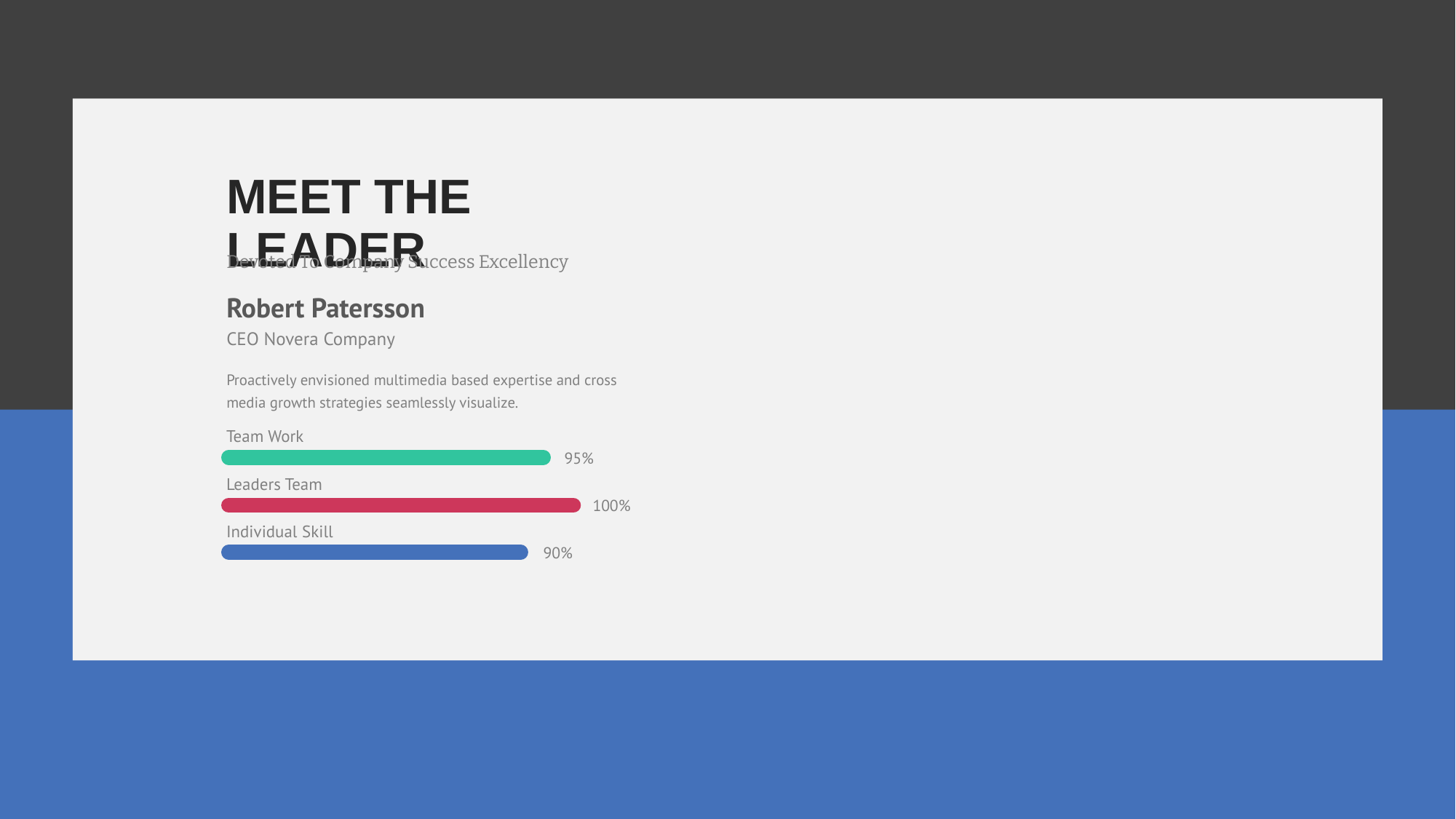

MEET THE LEADER

Devoted To Company Success Excellency
Robert Patersson
CEO Novera Company
Proactively envisioned multimedia based expertise and cross media growth strategies seamlessly visualize.

Team Work
95%
Leaders Team
100%
Individual Skill
90%